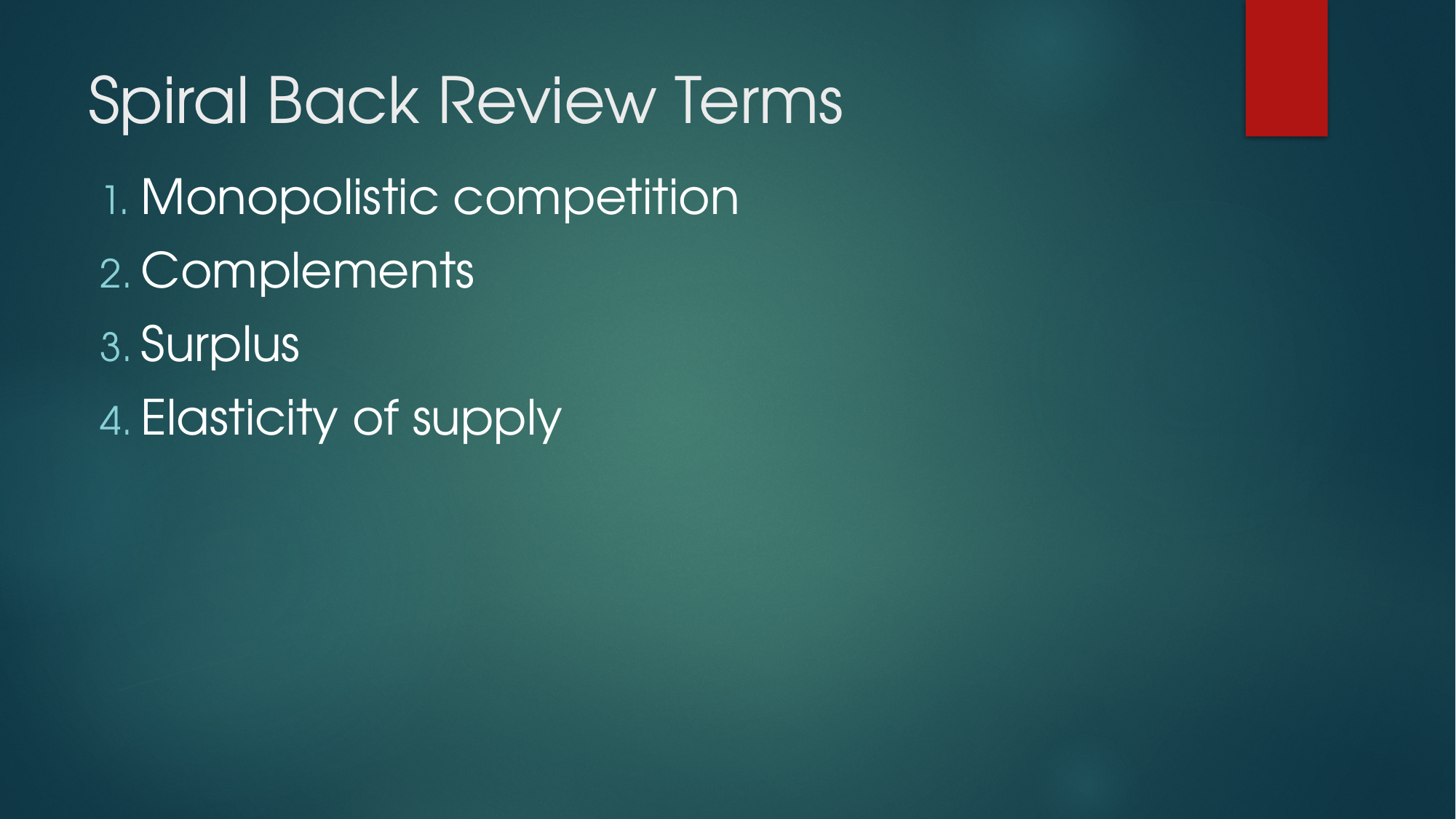

# Spiral Back Review Terms
Monopolistic competition
Complements
Surplus
Elasticity of supply